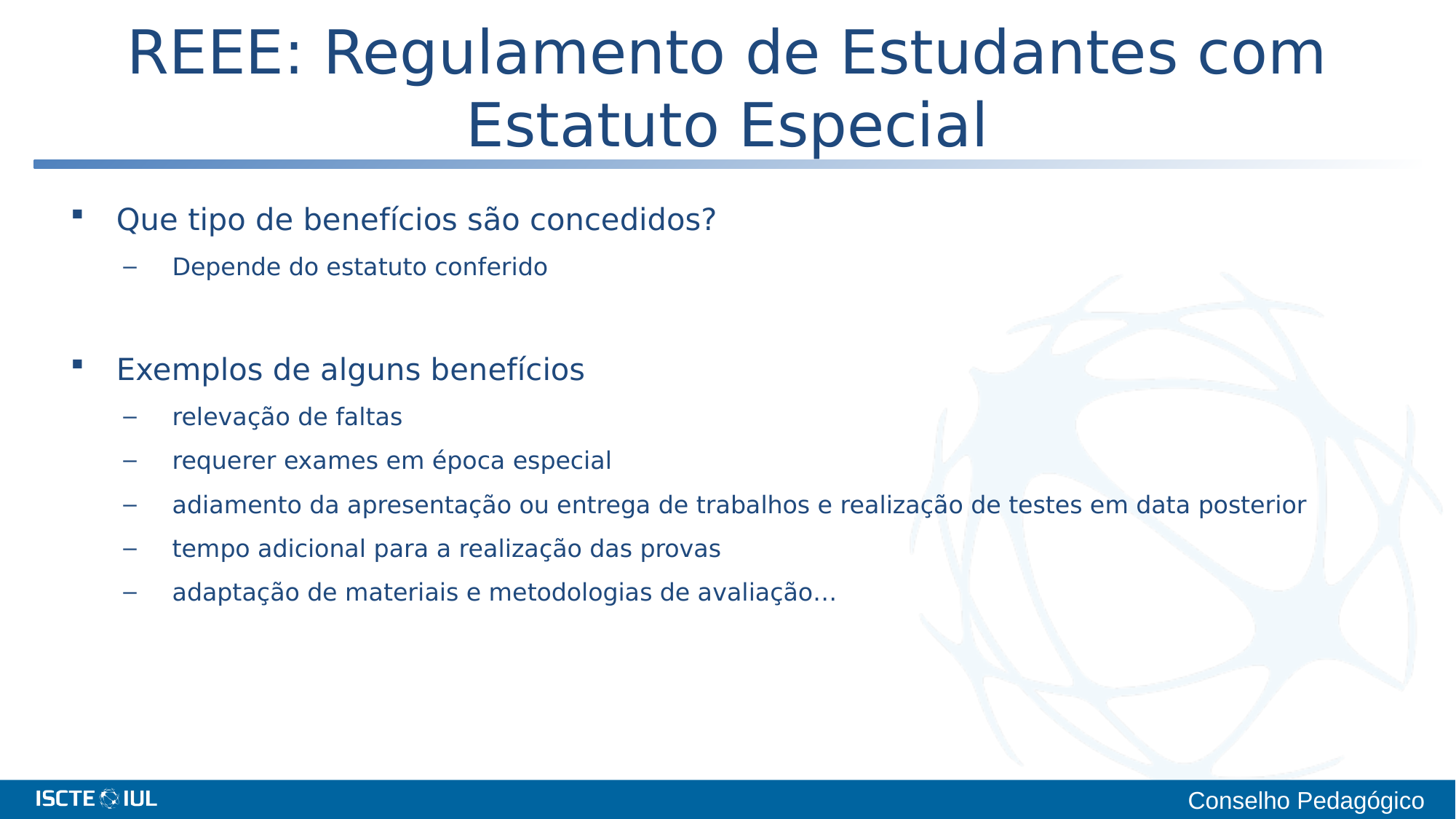

# REEE: Regulamento de Estudantes com Estatuto Especial
Que tipo de benefícios são concedidos?
Depende do estatuto conferido

Exemplos de alguns benefícios
relevação de faltas
requerer exames em época especial
adiamento da apresentação ou entrega de trabalhos e realização de testes em data posterior
tempo adicional para a realização das provas
adaptação de materiais e metodologias de avaliação…